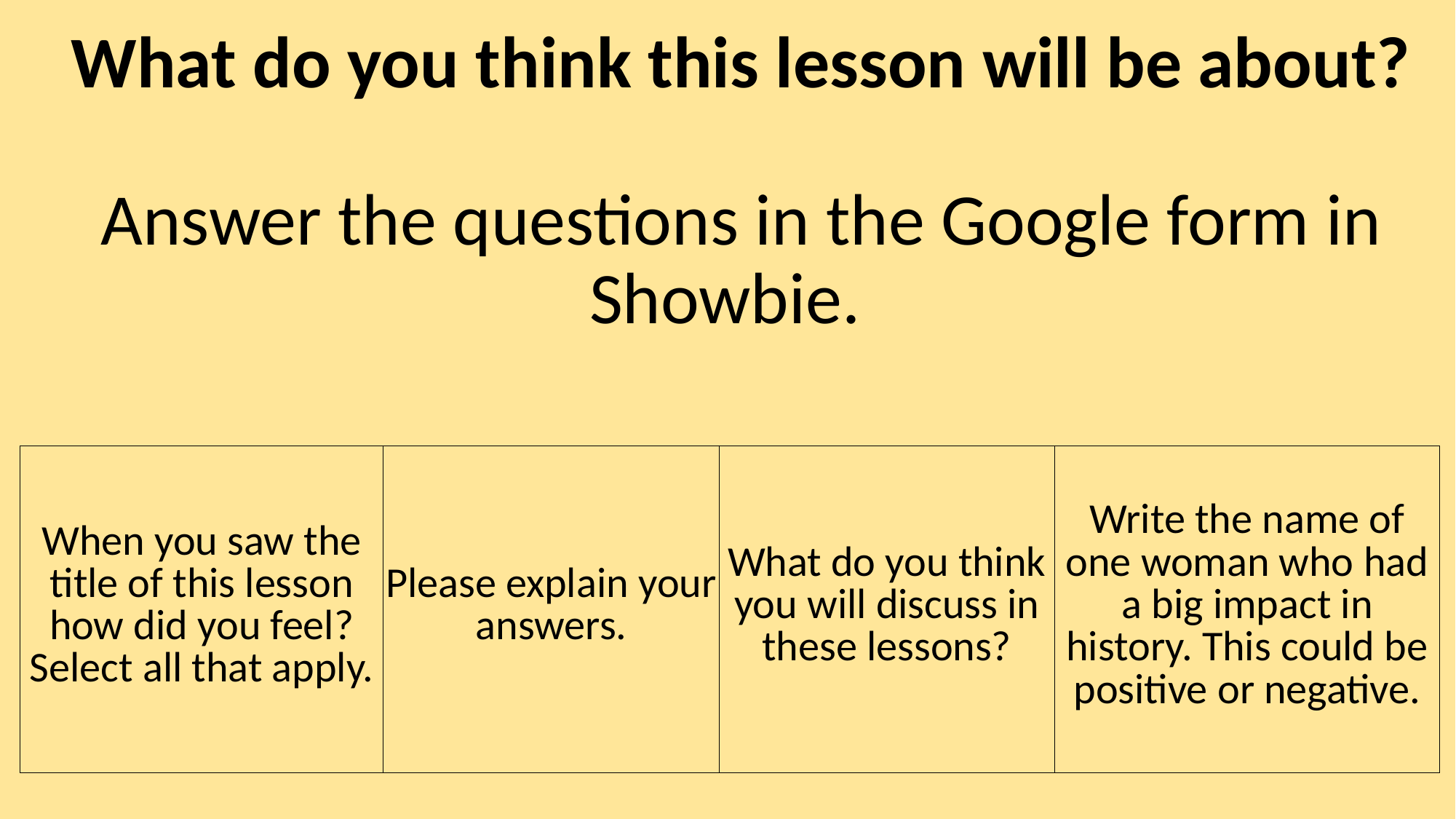

# What do you think this lesson will be about? Answer the questions in the Google form in Showbie.
| When you saw the title of this lesson how did you feel? Select all that apply. | Please explain your answers. | What do you think you will discuss in these lessons? | Write the name of one woman who had a big impact in history. This could be positive or negative. |
| --- | --- | --- | --- |